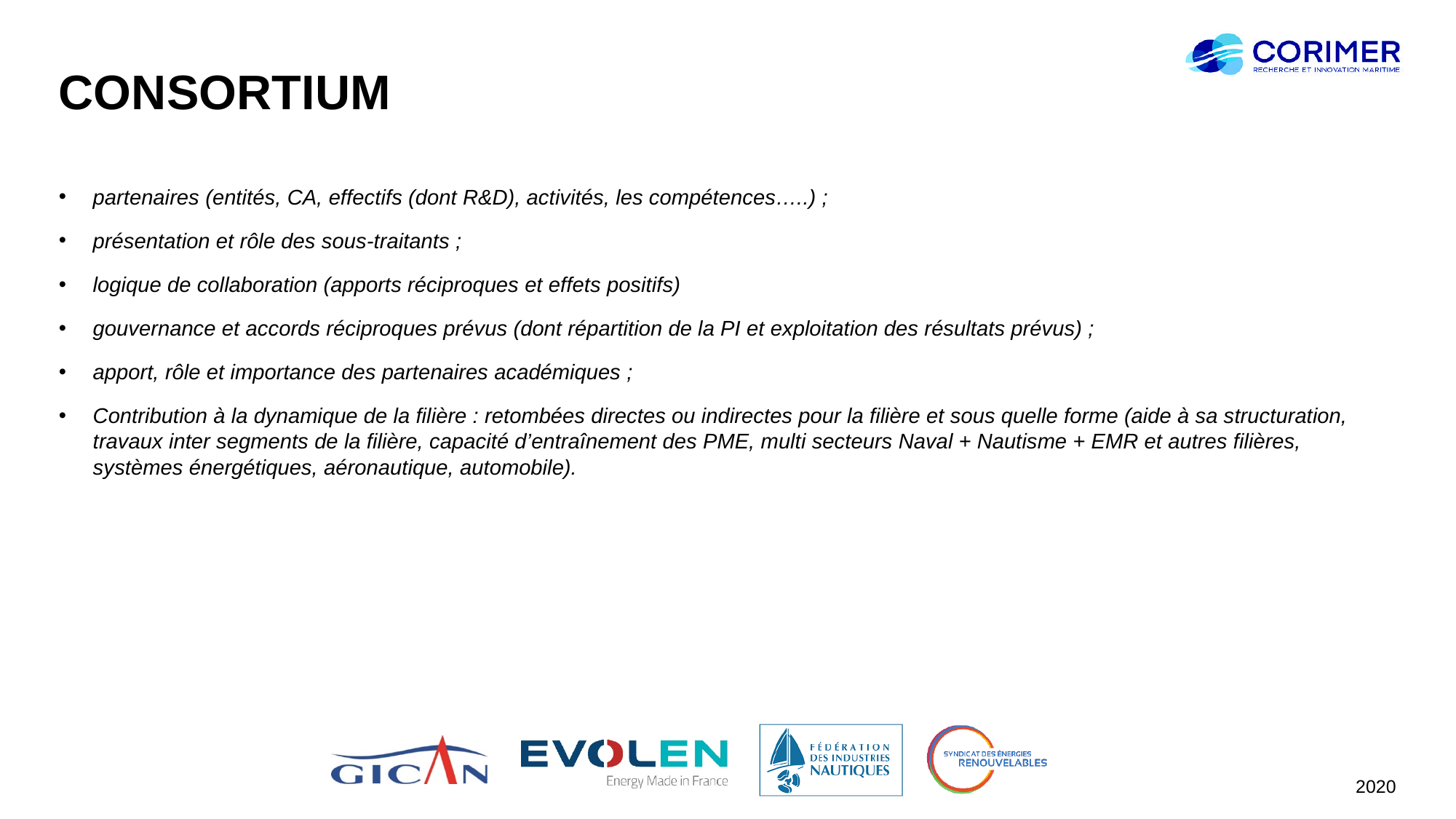

# CONSORTIUM
partenaires (entités, CA, effectifs (dont R&D), activités, les compétences…..) ;
présentation et rôle des sous-traitants ;
logique de collaboration (apports réciproques et effets positifs)
gouvernance et accords réciproques prévus (dont répartition de la PI et exploitation des résultats prévus) ;
apport, rôle et importance des partenaires académiques ;
Contribution à la dynamique de la filière : retombées directes ou indirectes pour la filière et sous quelle forme (aide à sa structuration, travaux inter segments de la filière, capacité d’entraînement des PME, multi secteurs Naval + Nautisme + EMR et autres filières, systèmes énergétiques, aéronautique, automobile).